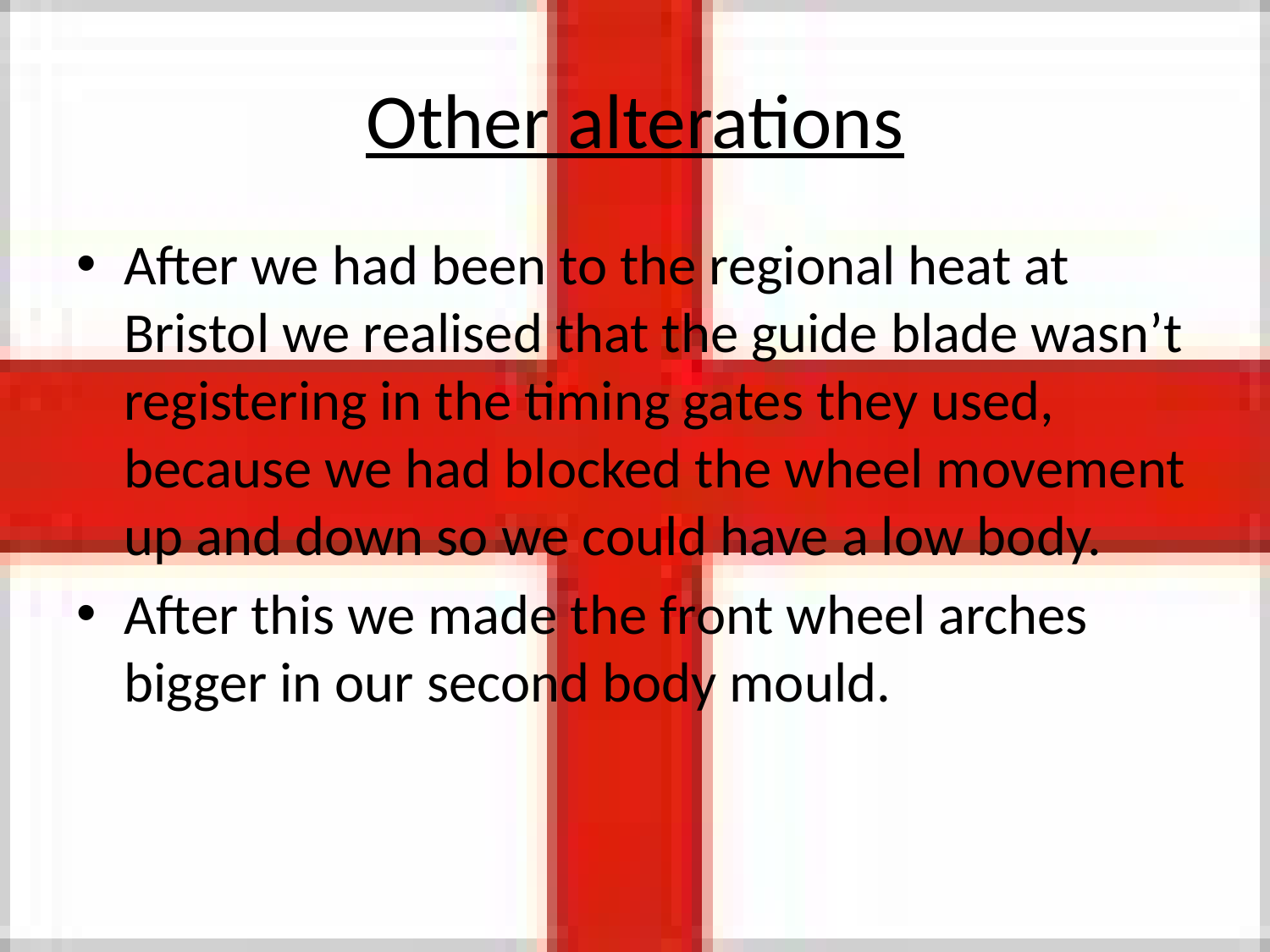

# Other alterations
After we had been to the regional heat at Bristol we realised that the guide blade wasn’t registering in the timing gates they used, because we had blocked the wheel movement up and down so we could have a low body.
After this we made the front wheel arches bigger in our second body mould.